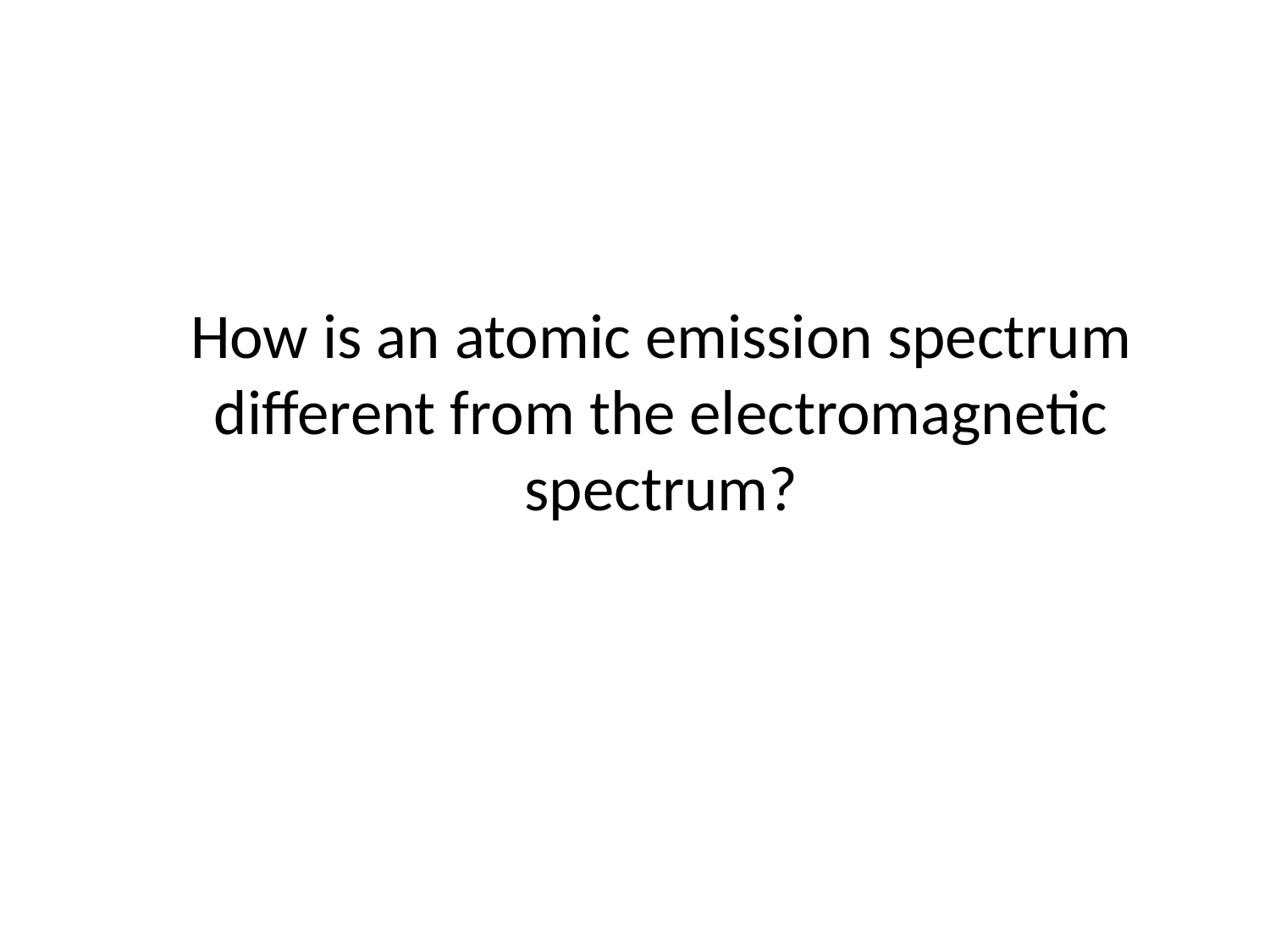

# How is an atomic emission spectrum different from the electromagnetic spectrum?